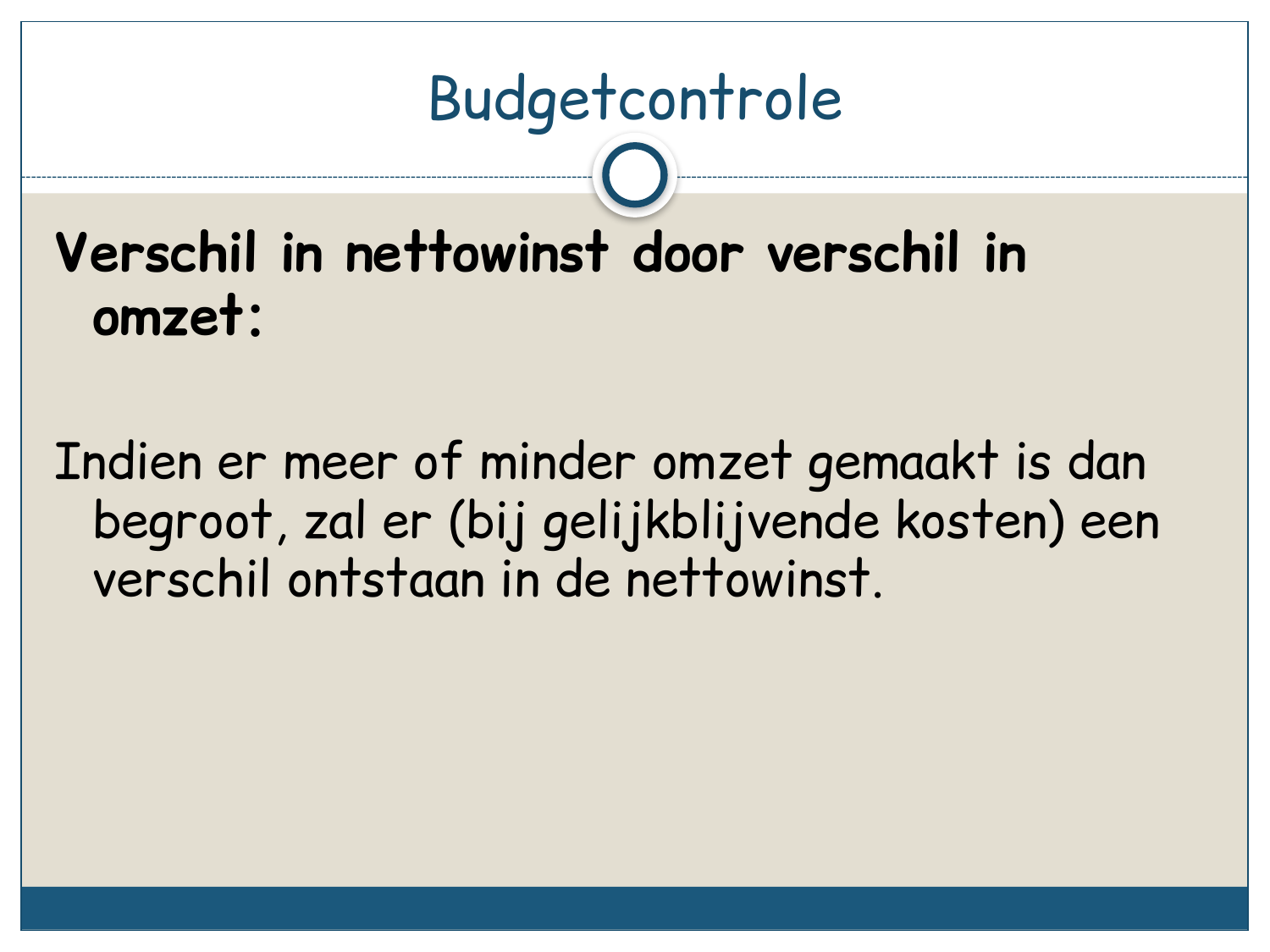

# Budgetcontrole
Verschil in nettowinst door verschil in omzet:

Indien er meer of minder omzet gemaakt is dan begroot, zal er (bij gelijkblijvende kosten) een verschil ontstaan in de nettowinst.